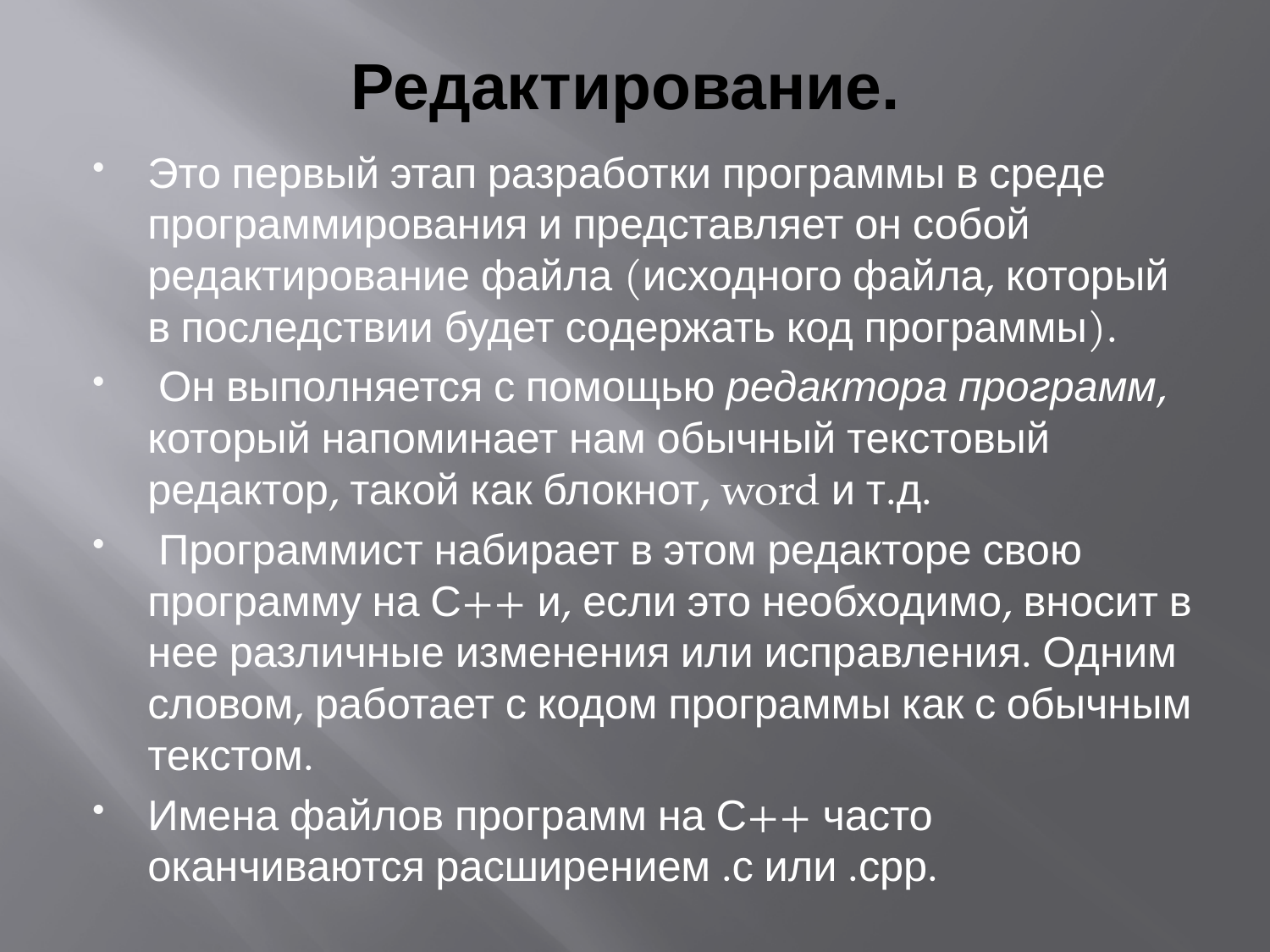

# Редактирование.
Это первый этап разработки программы в среде программирования и представляет он собой редактирование файла (исходного файла, который в последствии будет содержать код программы).
 Он выполняется с помощью редактора программ, который напоминает нам обычный текстовый редактор, такой как блокнот, word и т.д.
 Программист набирает в этом редакторе свою программу на С++ и, если это необходимо, вносит в нее различные изменения или исправления. Одним словом, работает с кодом программы как с обычным текстом.
Имена файлов программ на С++ часто оканчиваются расширением .с или .срр.